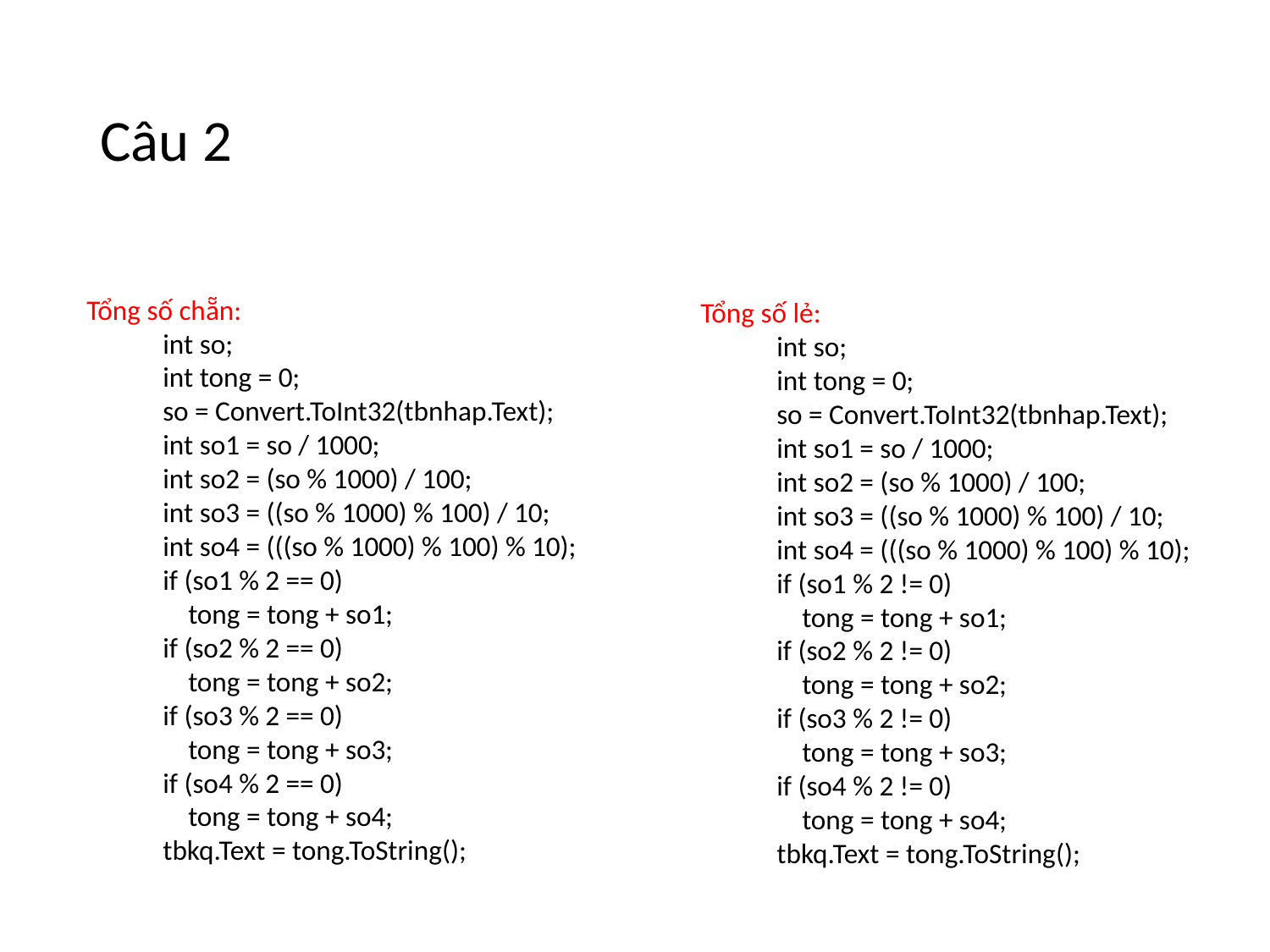

# Câu 2
Tổng số chẵn:
            int so;
            int tong = 0;
            so = Convert.ToInt32(tbnhap.Text);
            int so1 = so / 1000;
            int so2 = (so % 1000) / 100;
            int so3 = ((so % 1000) % 100) / 10;
            int so4 = (((so % 1000) % 100) % 10);
            if (so1 % 2 == 0)
                tong = tong + so1;
            if (so2 % 2 == 0)
                tong = tong + so2;
            if (so3 % 2 == 0)
                tong = tong + so3;
            if (so4 % 2 == 0)
                tong = tong + so4;
            tbkq.Text = tong.ToString();
Tổng số lẻ:
            int so;
            int tong = 0;
            so = Convert.ToInt32(tbnhap.Text);
            int so1 = so / 1000;
            int so2 = (so % 1000) / 100;
            int so3 = ((so % 1000) % 100) / 10;
            int so4 = (((so % 1000) % 100) % 10);
            if (so1 % 2 != 0)
                tong = tong + so1;
            if (so2 % 2 != 0)
                tong = tong + so2;
            if (so3 % 2 != 0)
                tong = tong + so3;
            if (so4 % 2 != 0)
                tong = tong + so4;
            tbkq.Text = tong.ToString();